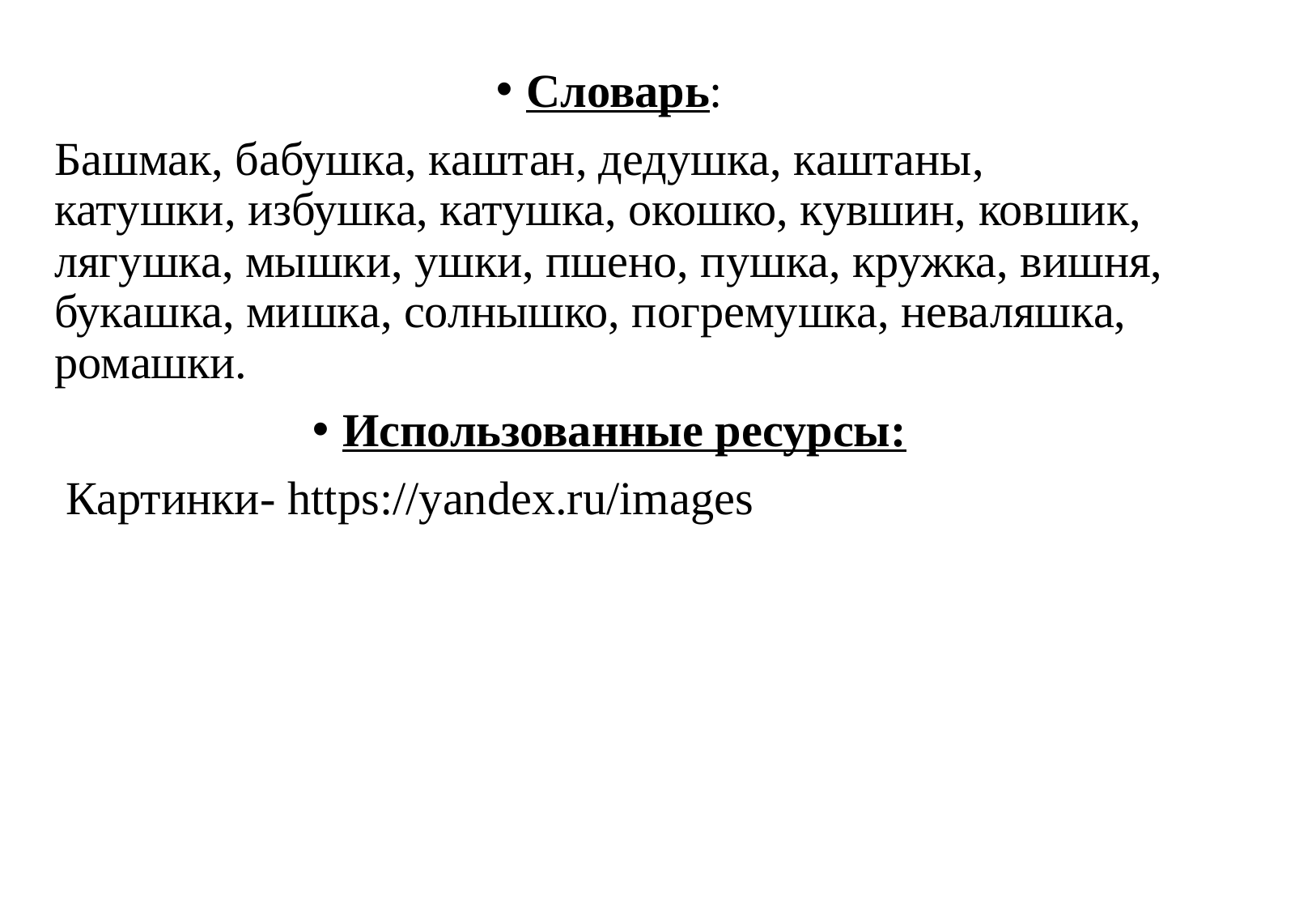

Словарь:
Башмак, бабушка, каштан, дедушка, каштаны, катушки, избушка, катушка, окошко, кувшин, ковшик, лягушка, мышки, ушки, пшено, пушка, кружка, вишня, букашка, мишка, солнышко, погремушка, неваляшка, ромашки.
Использованные ресурсы:
 Картинки- https://yandex.ru/images